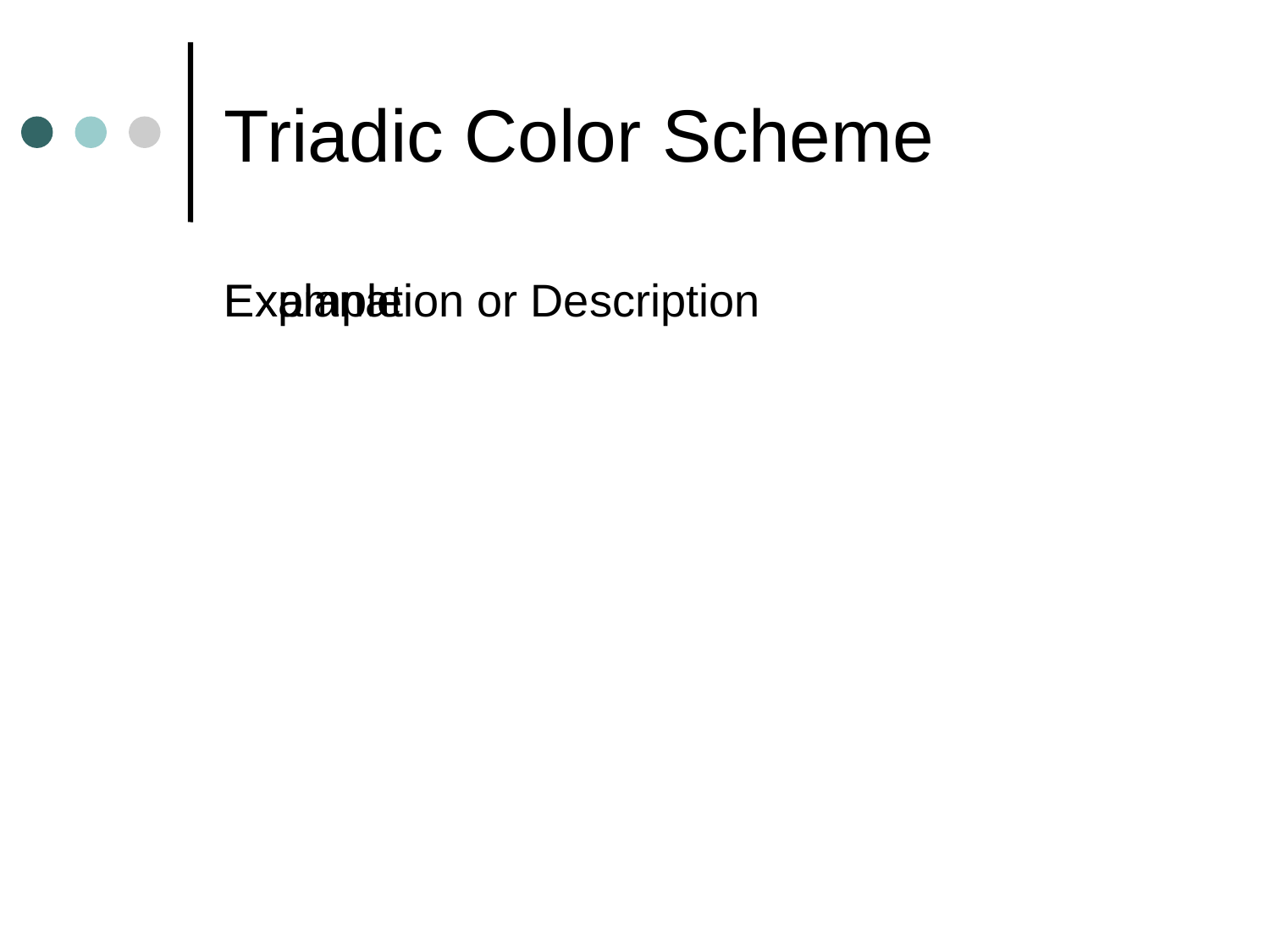

# Triadic Color Scheme
Explanation or Description
Example